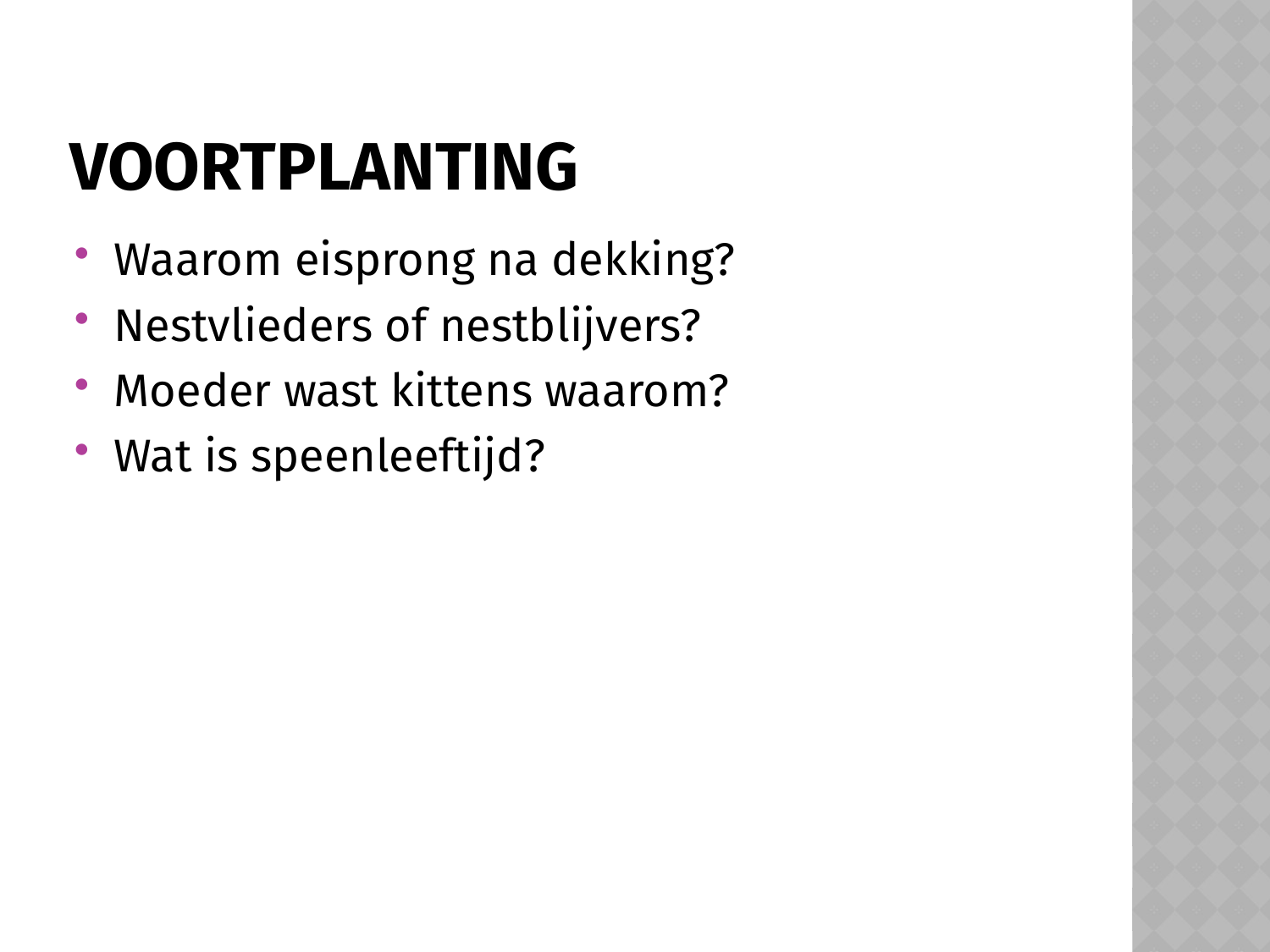

# Voortplanting
Waarom eisprong na dekking?
Nestvlieders of nestblijvers?
Moeder wast kittens waarom?
Wat is speenleeftijd?